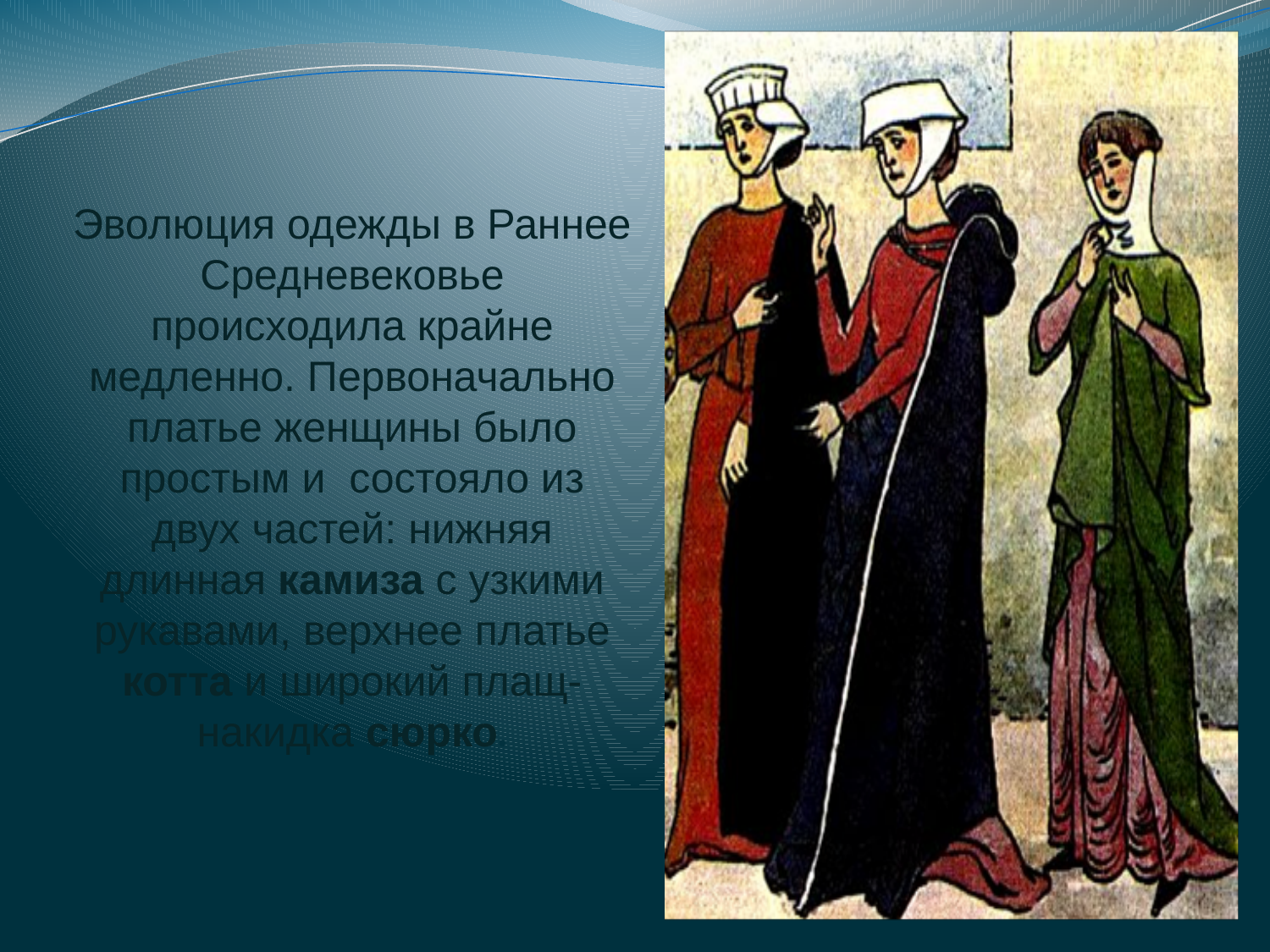

Эволюция одежды в Раннее Средневековье происходила крайне медленно. Первоначально платье женщины было простым и  состояло из двух частей: нижняя длинная камиза с узкими рукавами, верхнее платье котта и широкий плащ- накидка сюрко.